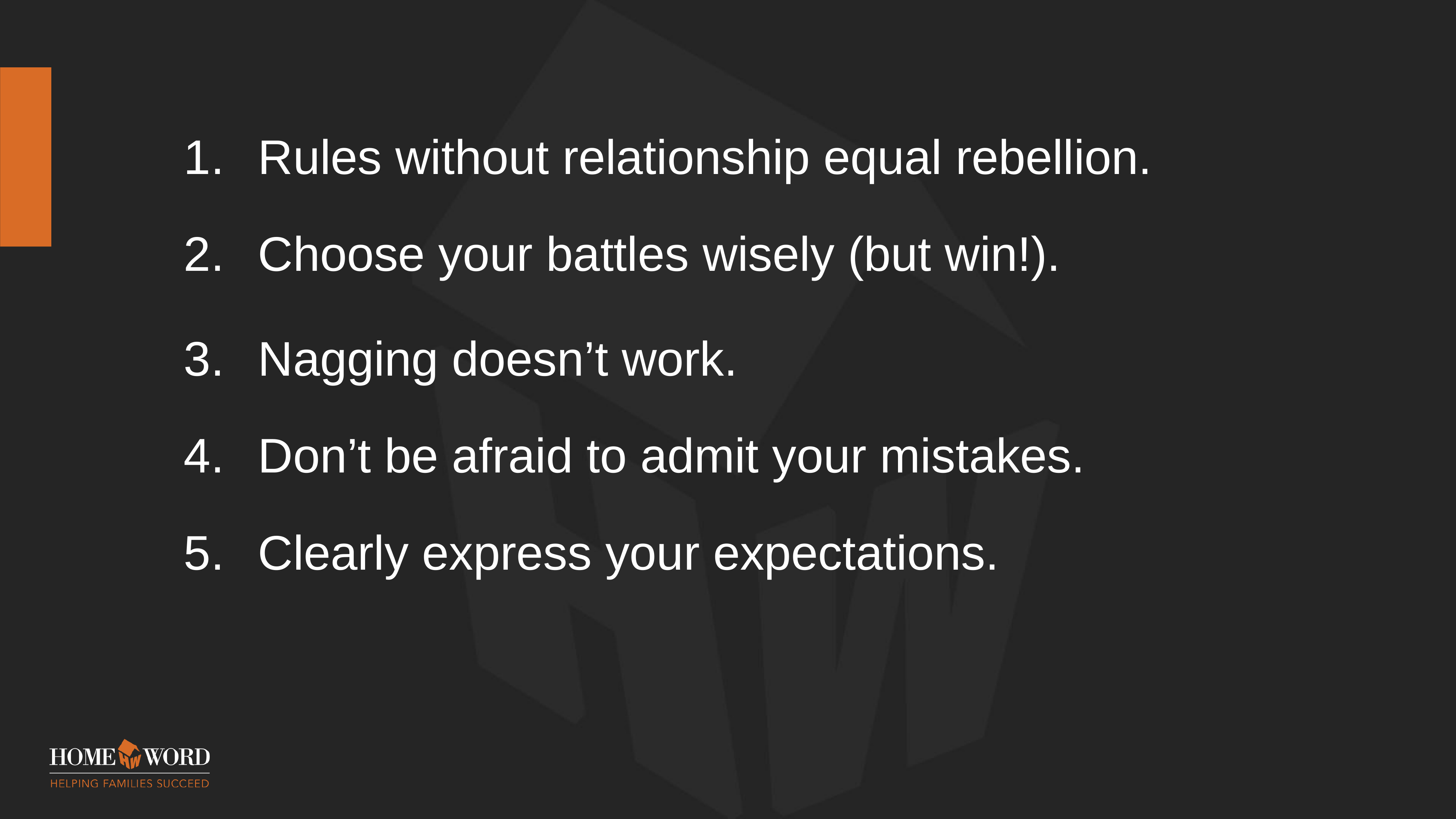

Rules without relationship equal rebellion.
Choose your battles wisely (but win!).
Nagging doesn’t work.
Don’t be afraid to admit your mistakes.
Clearly express your expectations.